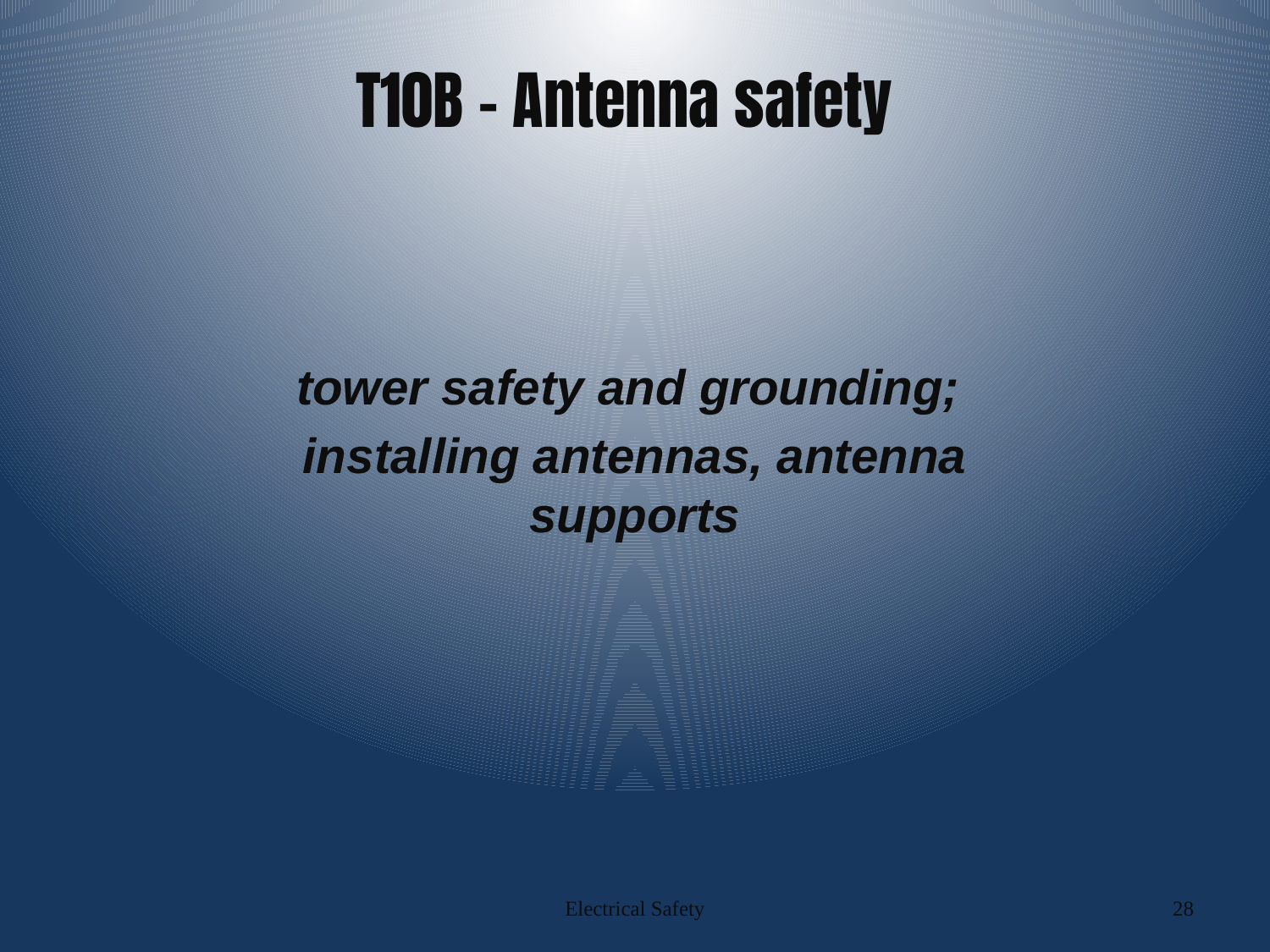

# T10B – Antenna safety
tower safety and grounding;
installing antennas, antenna supports
Electrical Safety
28